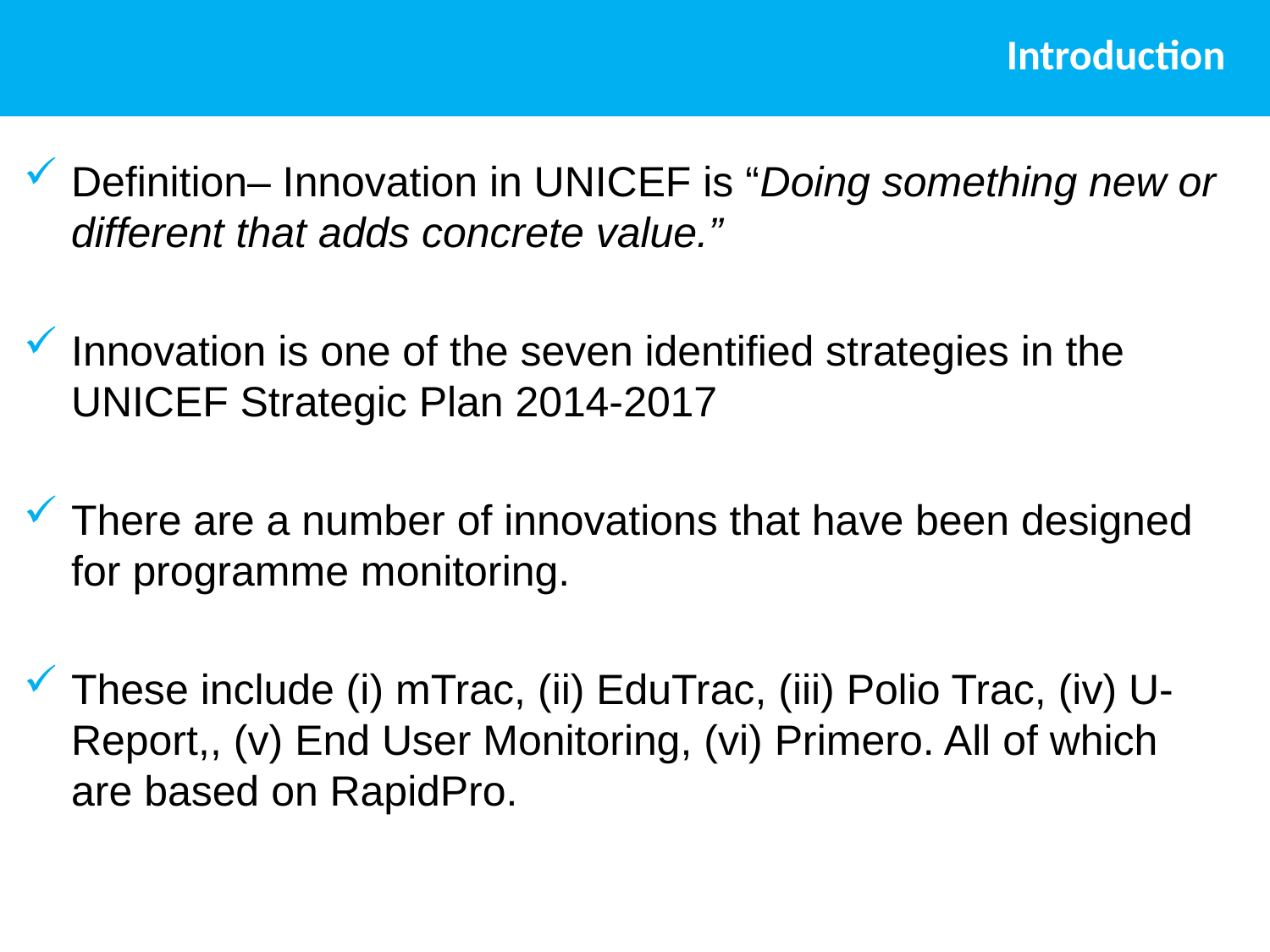

# Introduction
Definition– Innovation in UNICEF is “Doing something new or different that adds concrete value.”

Innovation is one of the seven identified strategies in the UNICEF Strategic Plan 2014-2017 G

There are a number of innovations that have been designed for programme monitoring.

These include (i) mTrac, (ii) EduTrac, (iii) Polio Trac, (iv) U-Report,, (v) End User Monitoring, (vi) Primero. All of which are based on RapidPro.